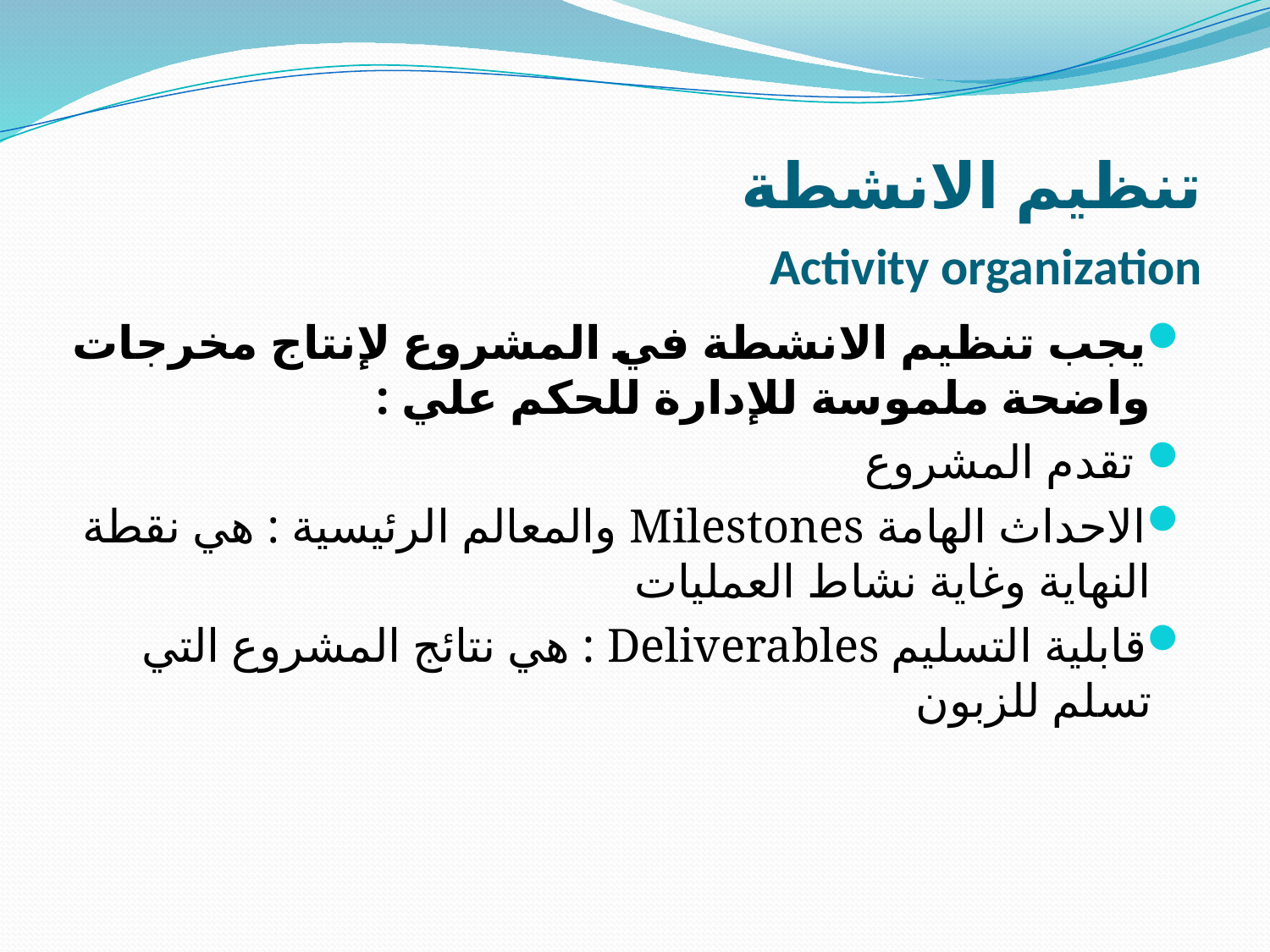

# تنظيم الانشطة Activity organization
يجب تنظيم الانشطة في المشروع لإنتاج مخرجات واضحة ملموسة للإدارة للحكم علي :
 تقدم المشروع
الاحداث الهامة Milestones والمعالم الرئيسية : هي نقطة النهاية وغاية نشاط العمليات
قابلية التسليم Deliverables : هي نتائج المشروع التي تسلم للزبون